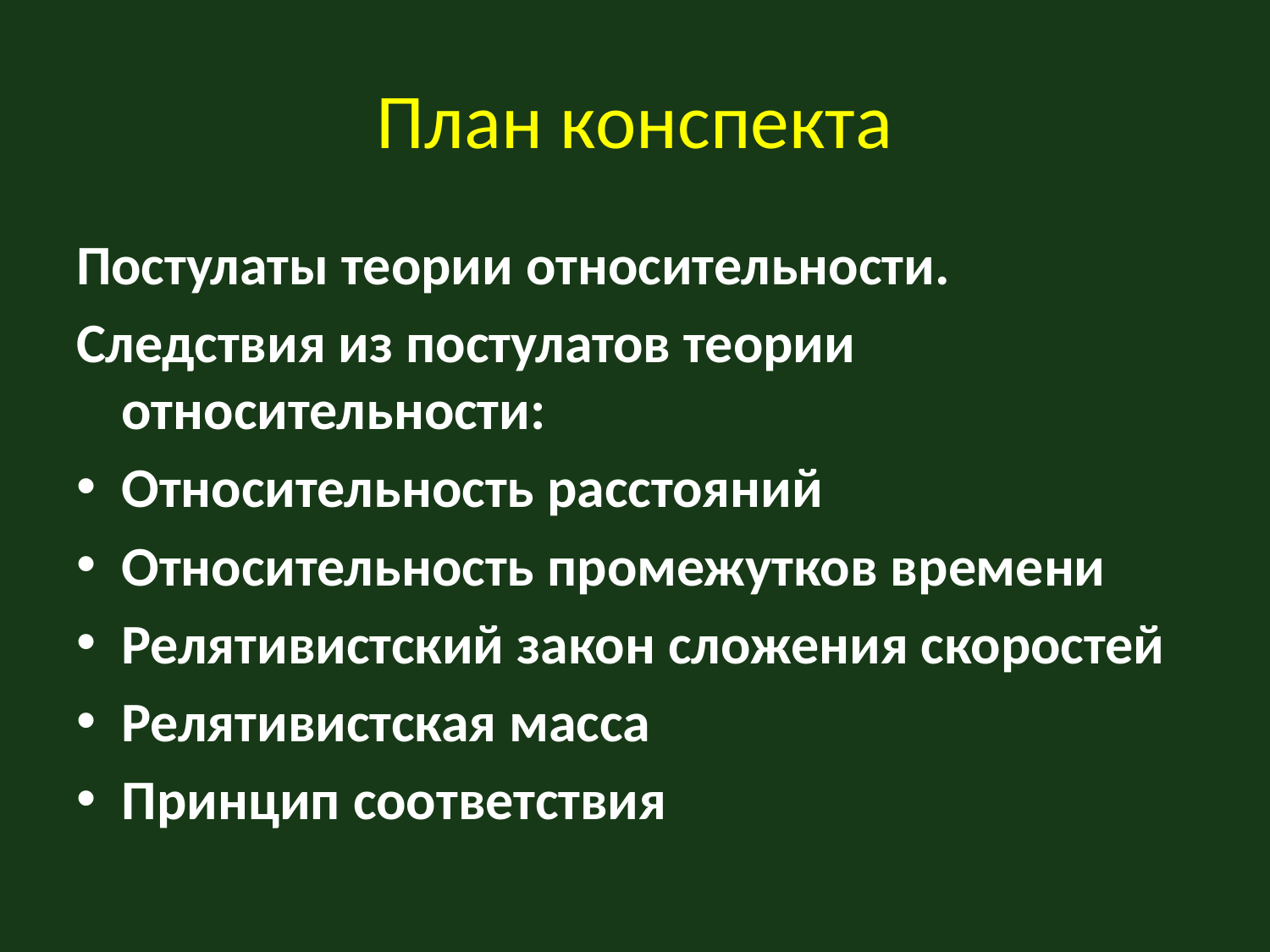

# План конспекта
Постулаты теории относительности.
Следствия из постулатов теории относительности:
Относительность расстояний
Относительность промежутков времени
Релятивистский закон сложения скоростей
Релятивистская масса
Принцип соответствия